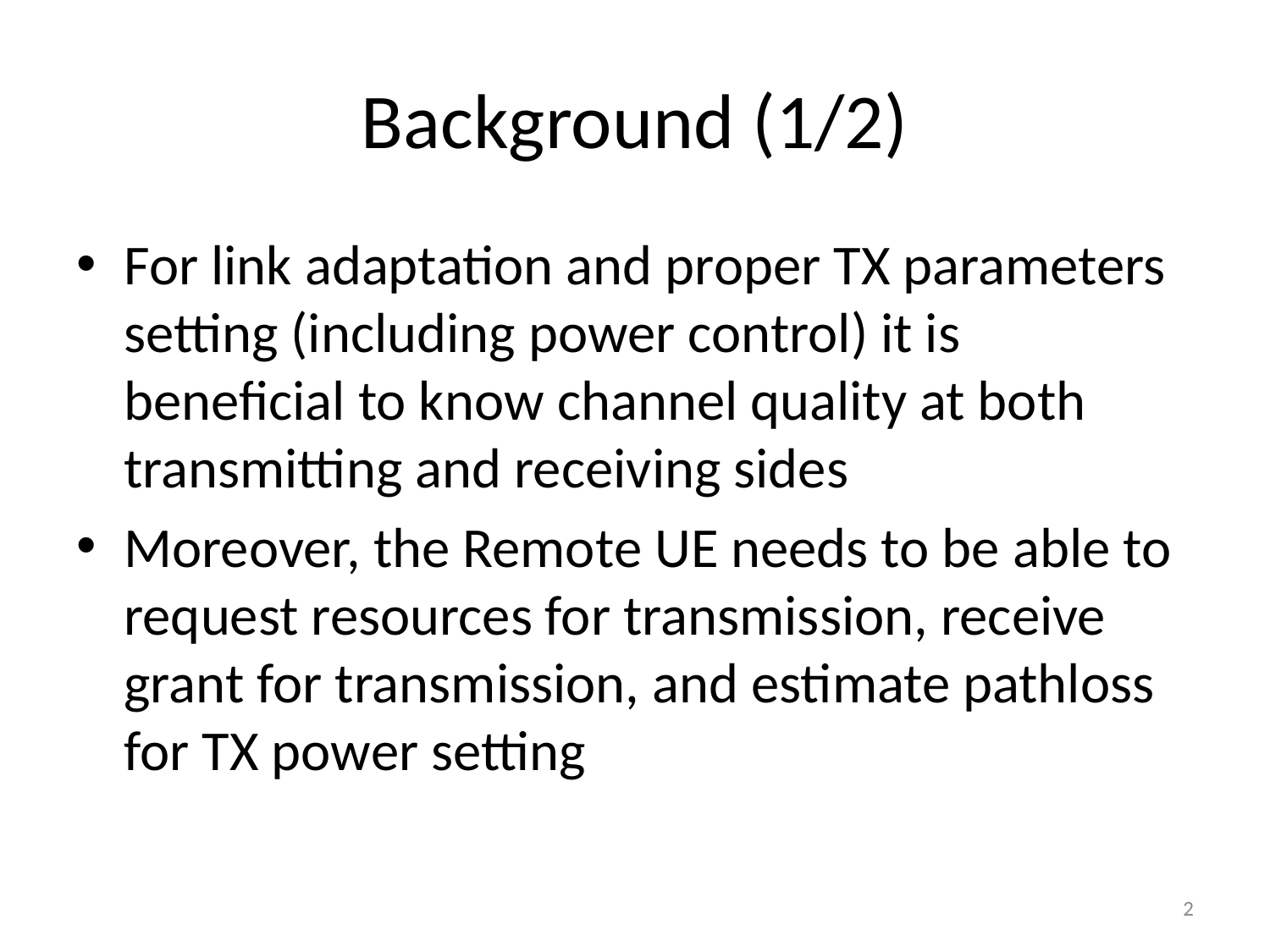

# Background (1/2)
For link adaptation and proper TX parameters setting (including power control) it is beneficial to know channel quality at both transmitting and receiving sides
Moreover, the Remote UE needs to be able to request resources for transmission, receive grant for transmission, and estimate pathloss for TX power setting
2